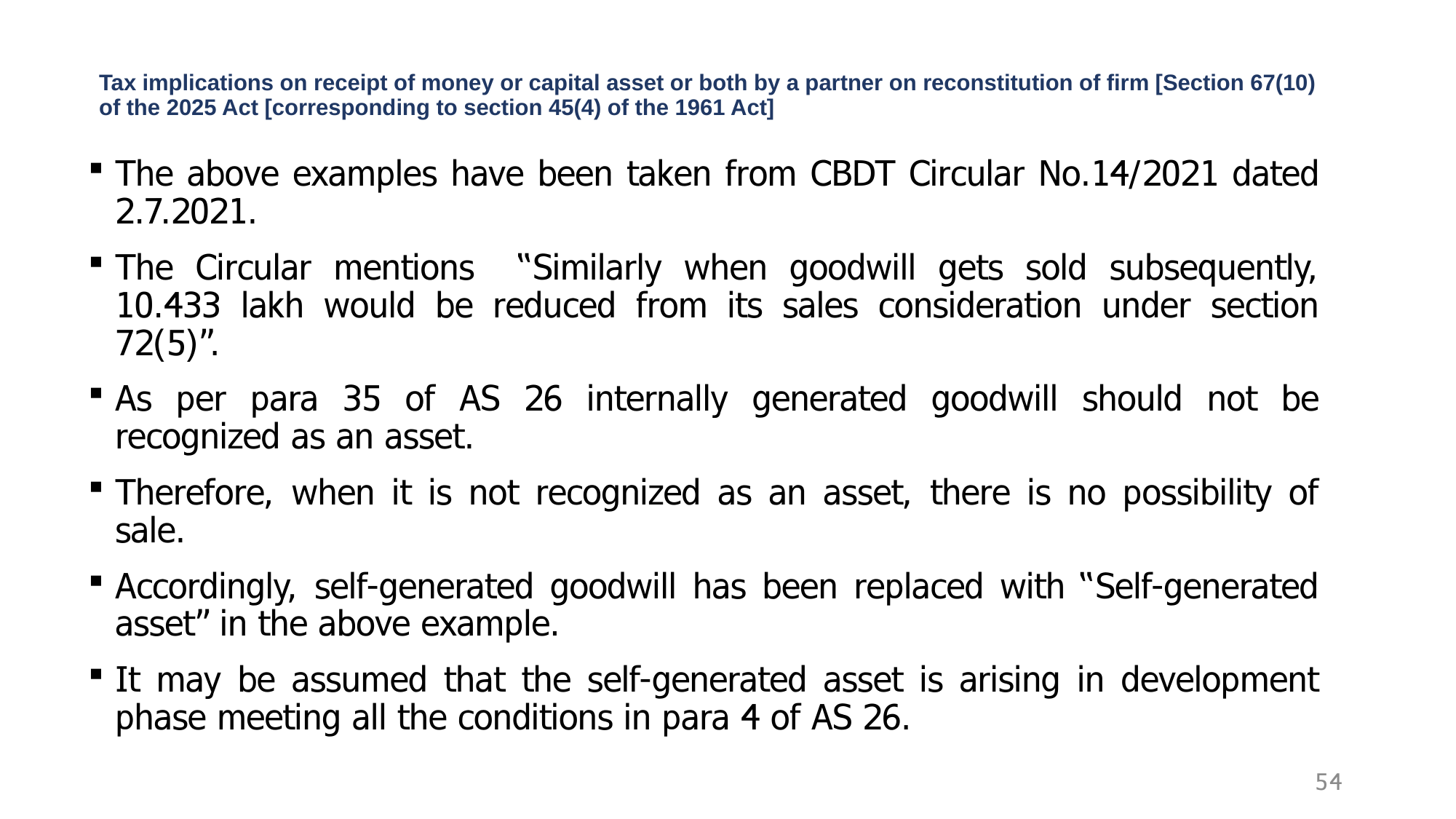

# Tax implications on receipt of money or capital asset or both by a partner on reconstitution of firm [Section 67(10)  of the 2025 Act [corresponding to section 45(4) of the 1961 Act]
The above examples have been taken from CBDT Circular No.14/2021 dated 2.7.2021.
The Circular mentions  “Similarly when goodwill gets sold subsequently, 10.433 lakh would be reduced from its sales consideration under section 72(5)”.
As per para 35 of AS 26 internally generated goodwill should not be recognized as an asset.
Therefore, when it is not recognized as an asset, there is no possibility of sale.
Accordingly, self-generated goodwill has been replaced with “Self-generated asset” in the above example.
It may be assumed that the self-generated asset is arising in development phase meeting all the conditions in para 4 of AS 26.

54